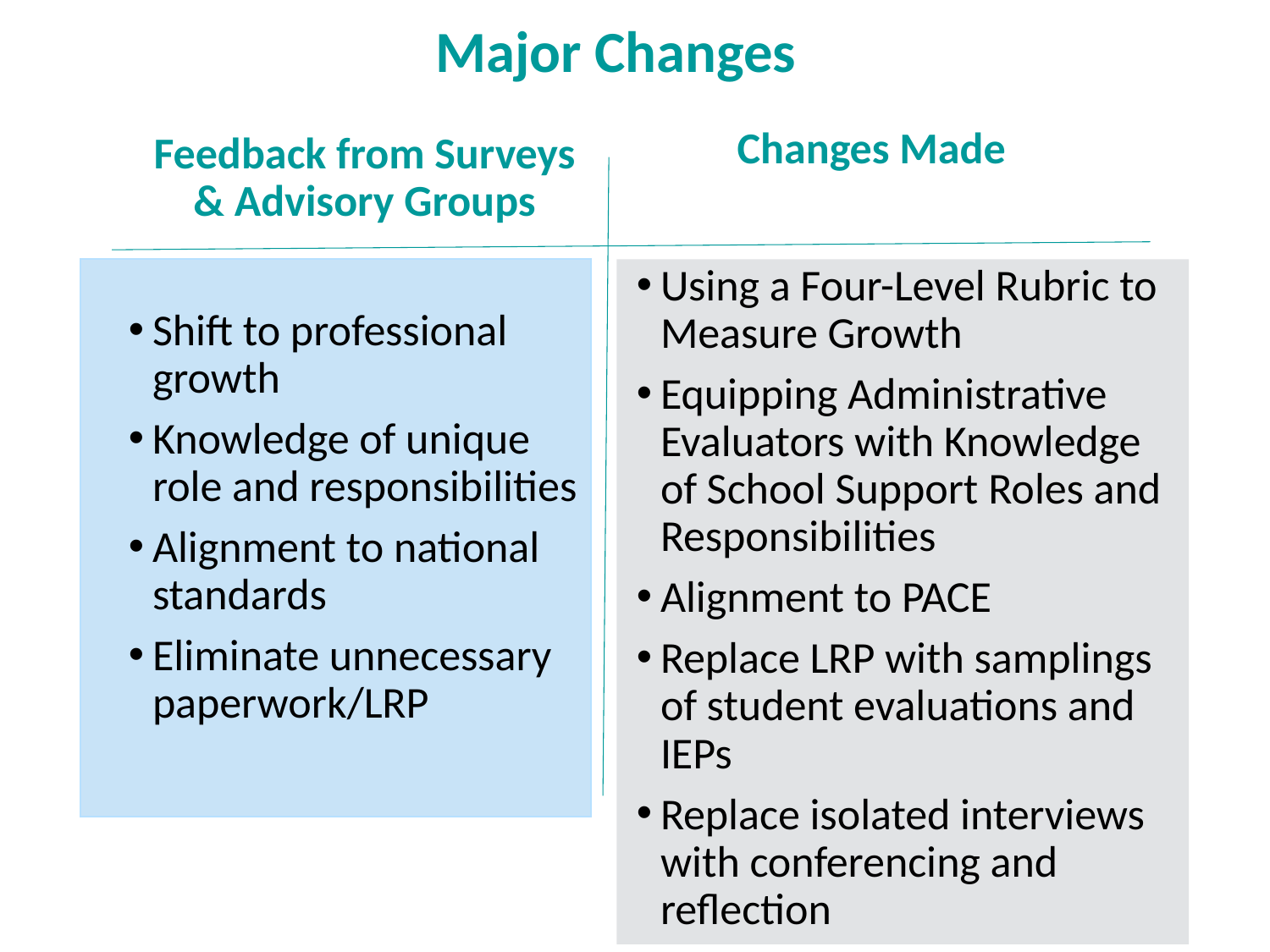

# Major Changes
Changes Made
Feedback from Surveys & Advisory Groups

Using a Four-Level Rubric to Measure Growth
Equipping Administrative Evaluators with Knowledge of School Support Roles and Responsibilities
Alignment to PACE
Replace LRP with samplings of student evaluations and IEPs
Replace isolated interviews with conferencing and reflection

Shift to professional growth
Knowledge of unique role and responsibilities
Alignment to national standards
Eliminate unnecessary paperwork/LRP